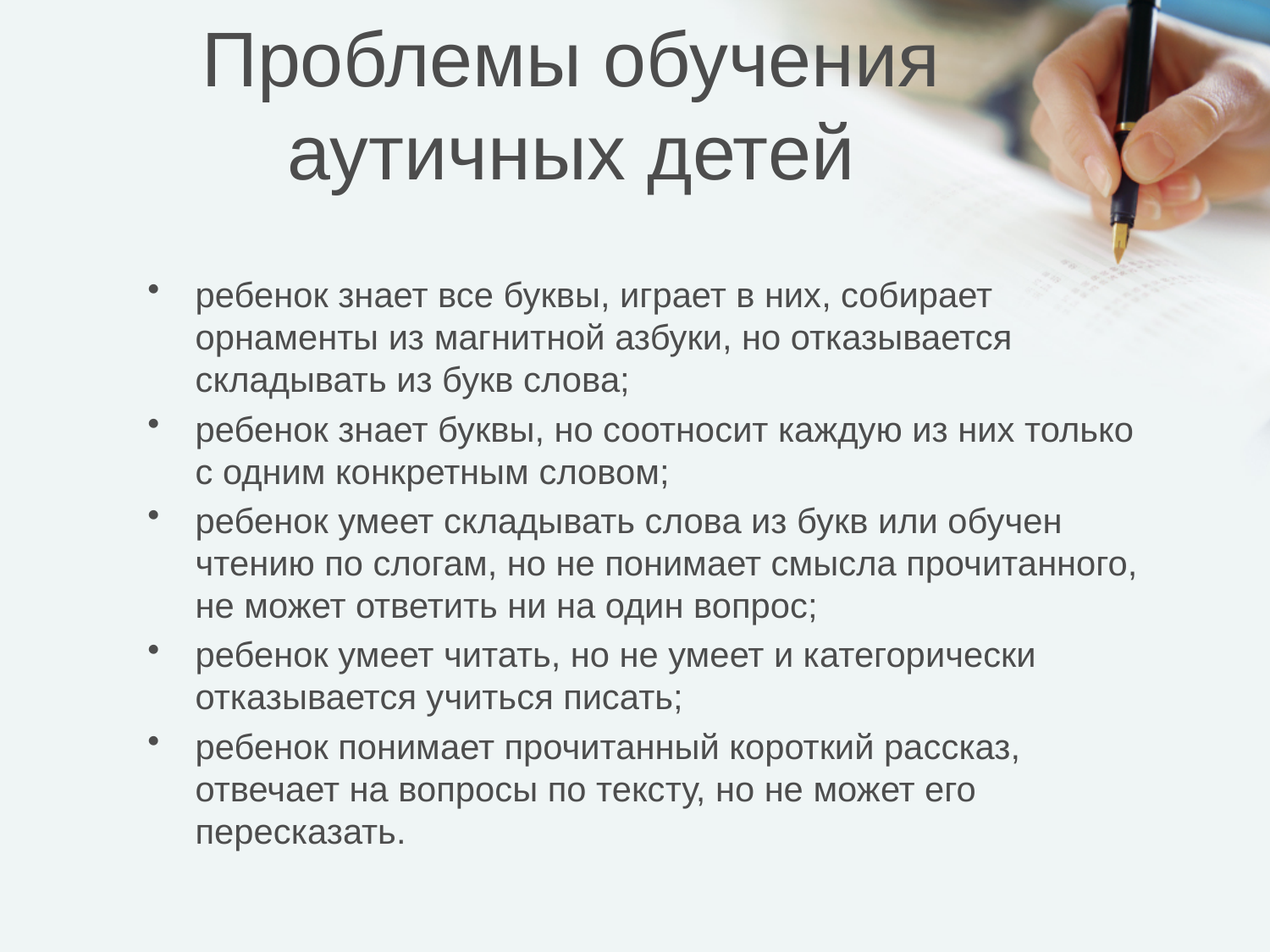

# Проблемы обучения аутичных детей
ребенок знает все буквы, играет в них, собирает орнаменты из магнитной азбуки, но отказывается складывать из букв слова;
ребенок знает буквы, но соотносит каждую из них только с одним конкретным словом;
ребенок умеет складывать слова из букв или обучен чтению по слогам, но не понимает смысла прочитанного, не может ответить ни на один вопрос;
ребенок умеет читать, но не умеет и категорически отказывается учиться писать;
ребенок понимает прочитанный короткий рассказ, отвечает на вопросы по тексту, но не может его пересказать.